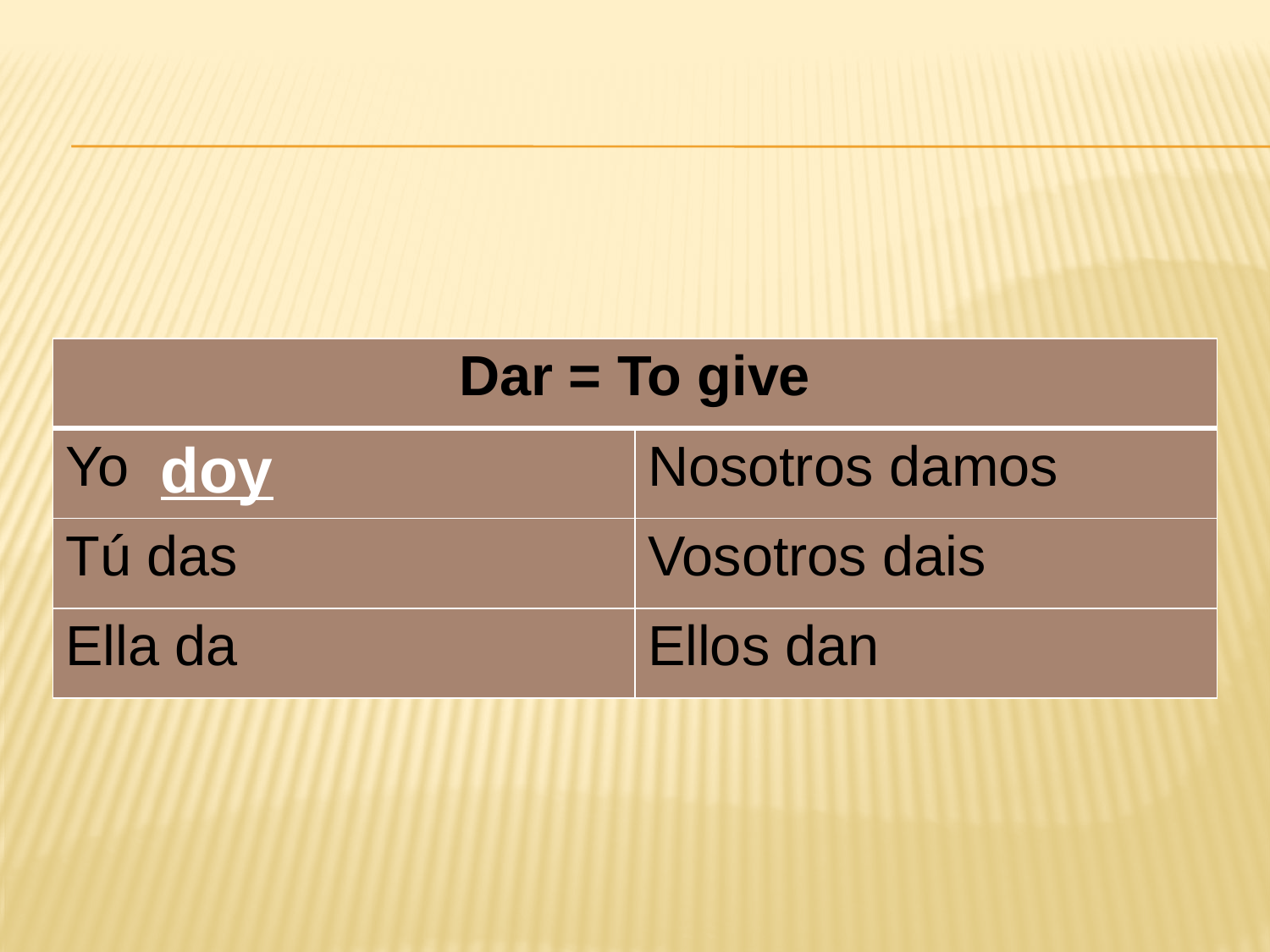

#
| Dar = To give |  |
| --- | --- |
| Yo | Nosotros damos |
| Tú das | Vosotros dais |
| Ella da | Ellos dan |
doy